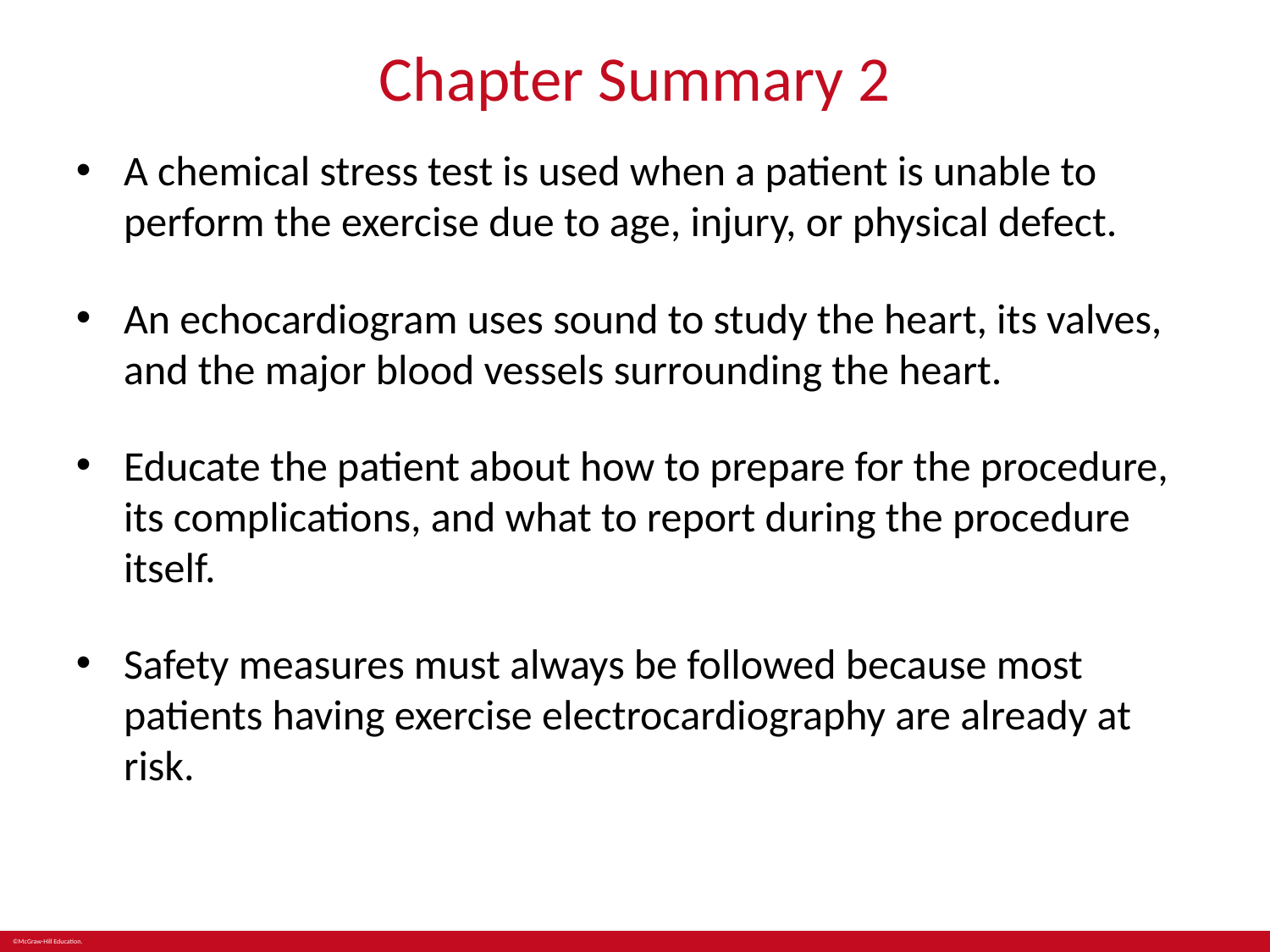

# Chapter Summary 2
A chemical stress test is used when a patient is unable to perform the exercise due to age, injury, or physical defect.
An echocardiogram uses sound to study the heart, its valves, and the major blood vessels surrounding the heart.
Educate the patient about how to prepare for the procedure, its complications, and what to report during the procedure itself.
Safety measures must always be followed because most patients having exercise electrocardiography are already at risk.